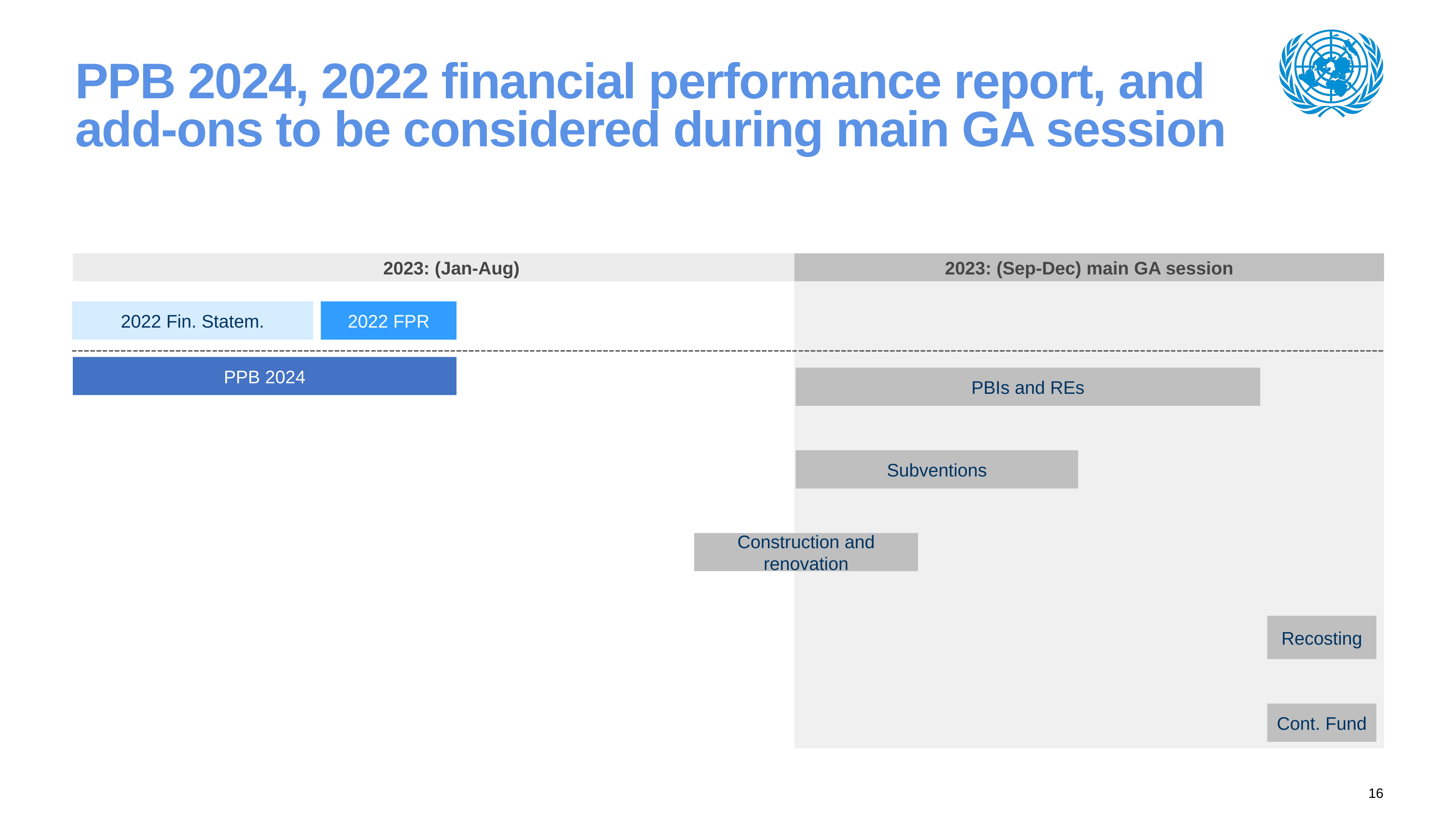

# PPB 2024, 2022 financial performance report, and add-ons to be considered during main GA session
2023: (Jan-Aug)
2023: (Sep-Dec) main GA session

2022 Fin. Statem.
2022 FPR
PPB 2024
PBIs and REs
Subventions
Construction and renovation
Recosting
Cont. Fund
16